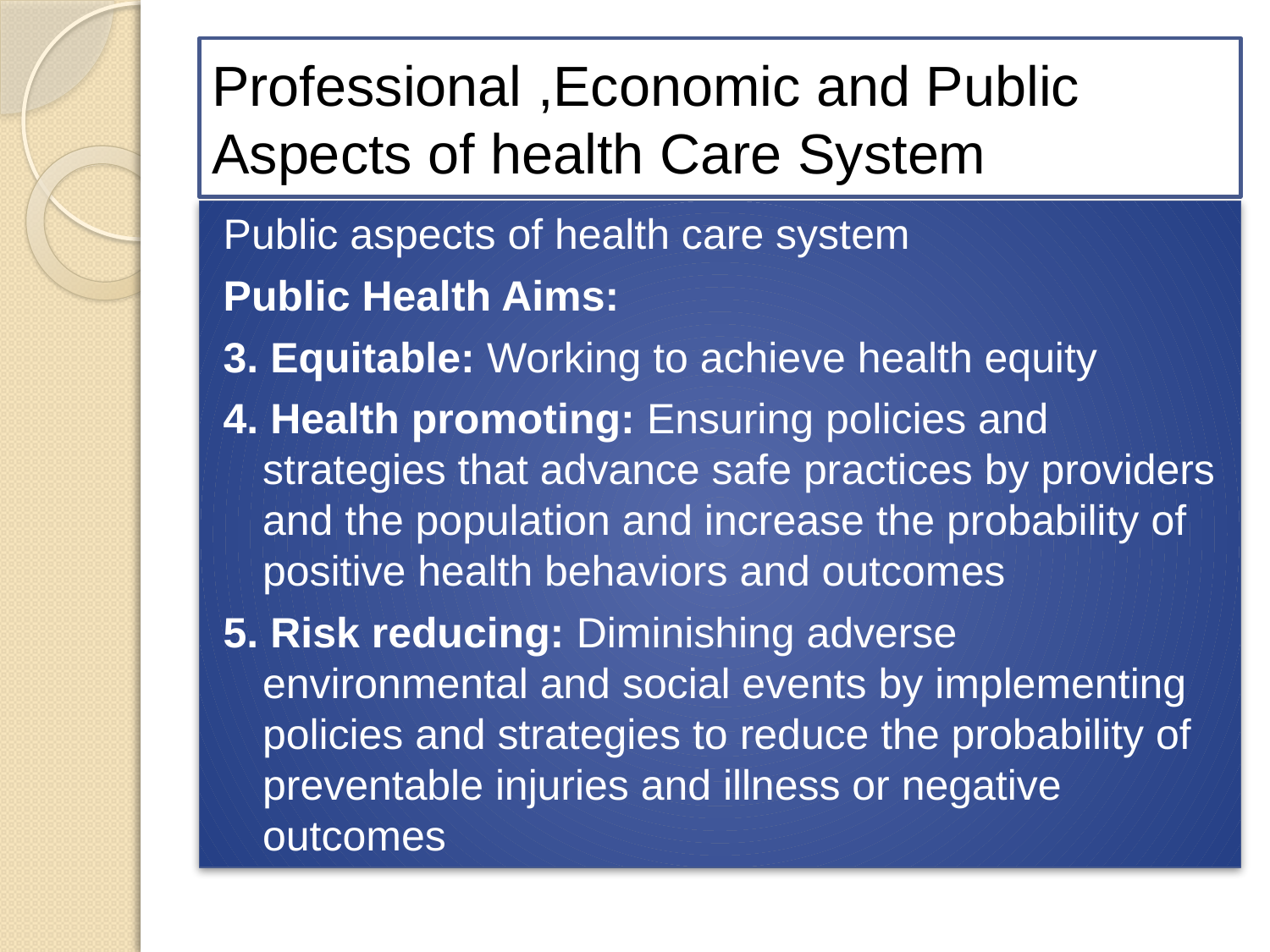

# Professional ,Economic and Public Aspects of health Care System
Public aspects of health care system
Public Health Aims:
3. Equitable: Working to achieve health equity
4. Health promoting: Ensuring policies and strategies that advance safe practices by providers and the population and increase the probability of positive health behaviors and outcomes
5. Risk reducing: Diminishing adverse environmental and social events by implementing policies and strategies to reduce the probability of preventable injuries and illness or negative outcomes